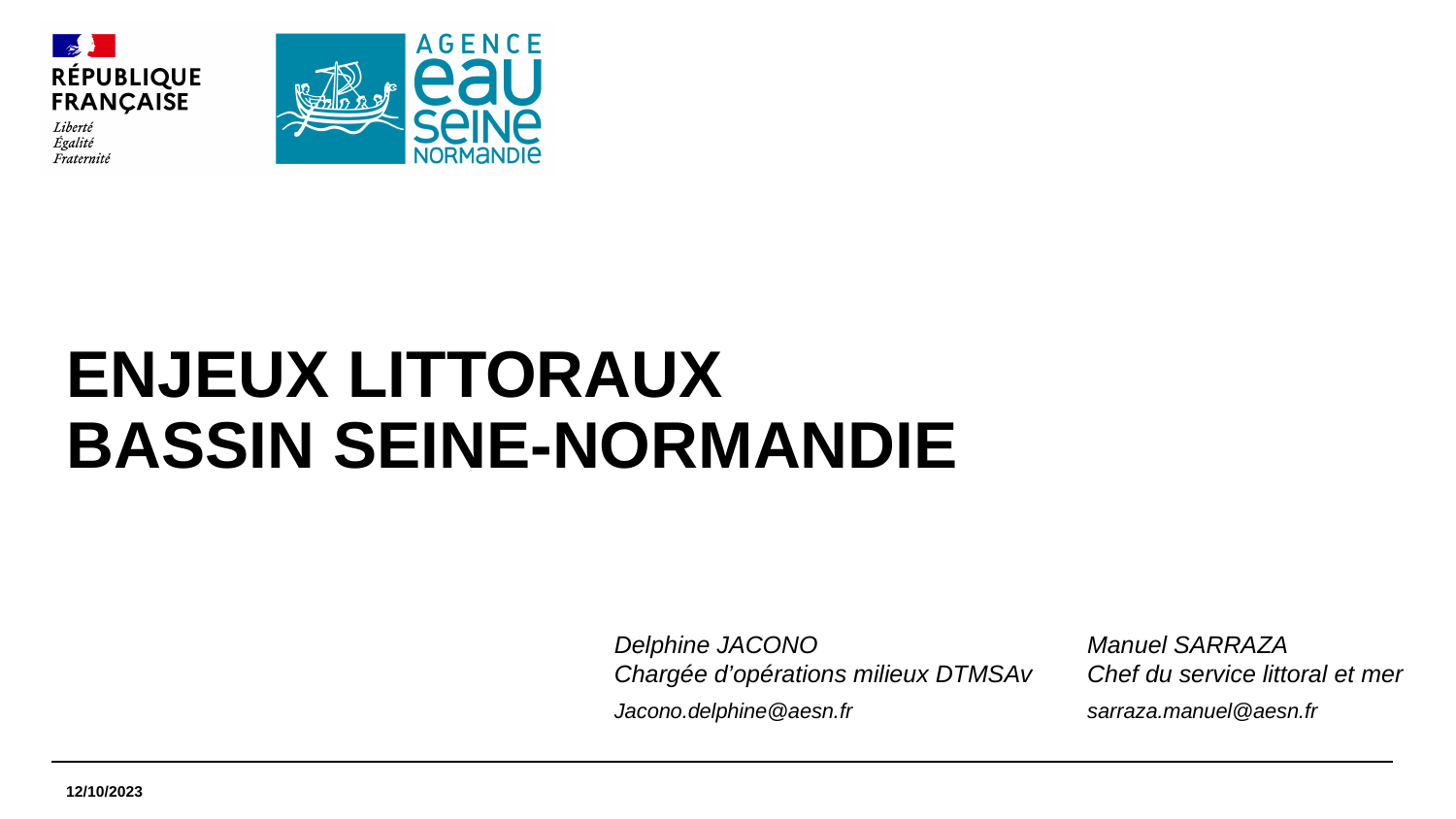

Enjeux littoraux
Bassin Seine-Normandie
Delphine JACONO
Chargée d’opérations milieux DTMSAv

Jacono.delphine@aesn.fr
Manuel SARRAZA
Chef du service littoral et mer

sarraza.manuel@aesn.fr
12/10/2023